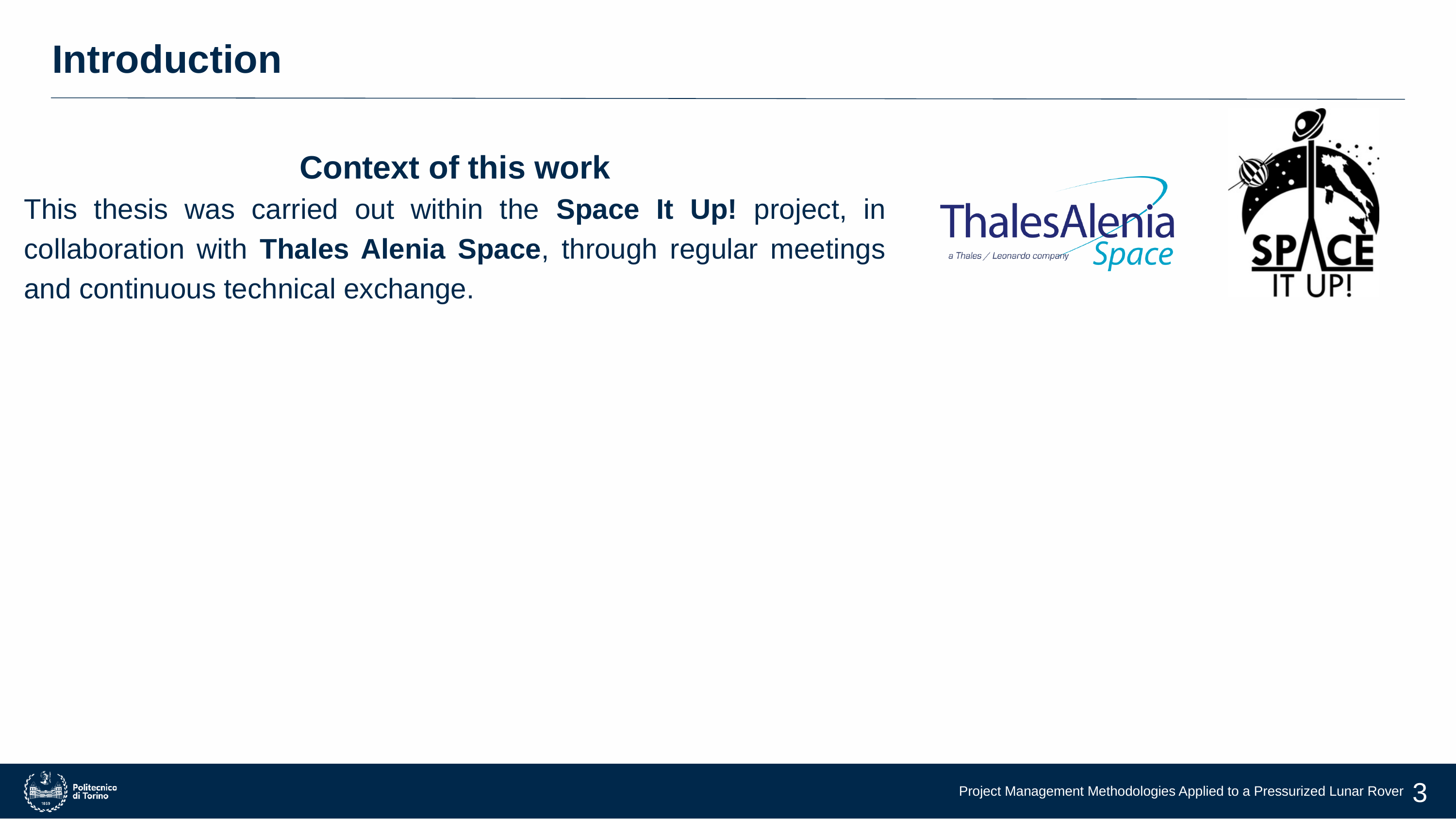

Introduction

Context of this work
This thesis was carried out within the Space It Up! project, in collaboration with Thales Alenia Space, through regular meetings and continuous technical exchange.

3

 Project Management Methodologies Applied to a Pressurized Lunar Rover